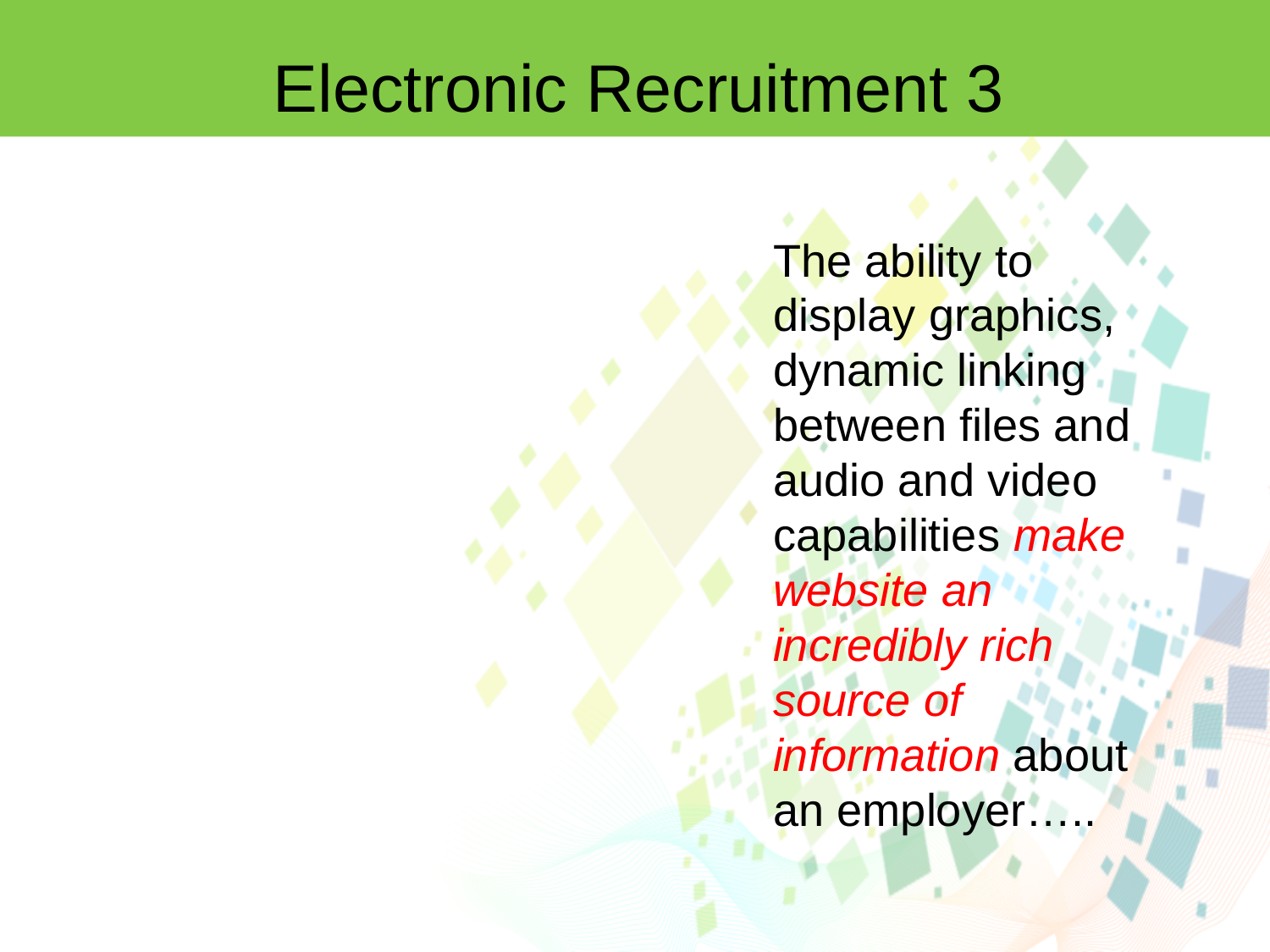

Electronic Recruitment 3
The ability to display graphics, dynamic linking between files and audio and video capabilities make website an incredibly rich source of information about an employer…..